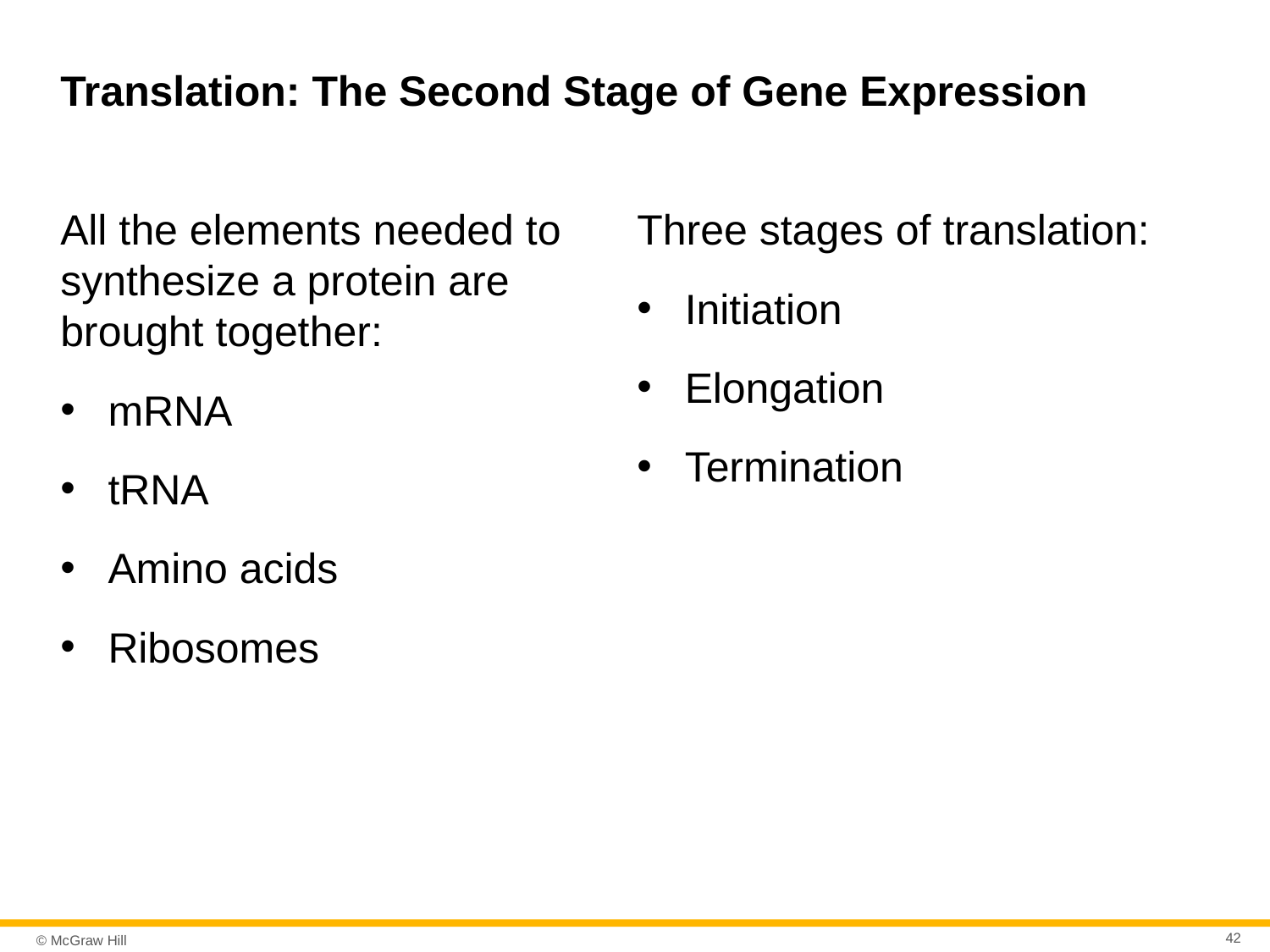

# Translation: The Second Stage of Gene Expression
All the elements needed to synthesize a protein are brought together:
mRNA
tRNA
Amino acids
Ribosomes
Three stages of translation:
Initiation
Elongation
Termination